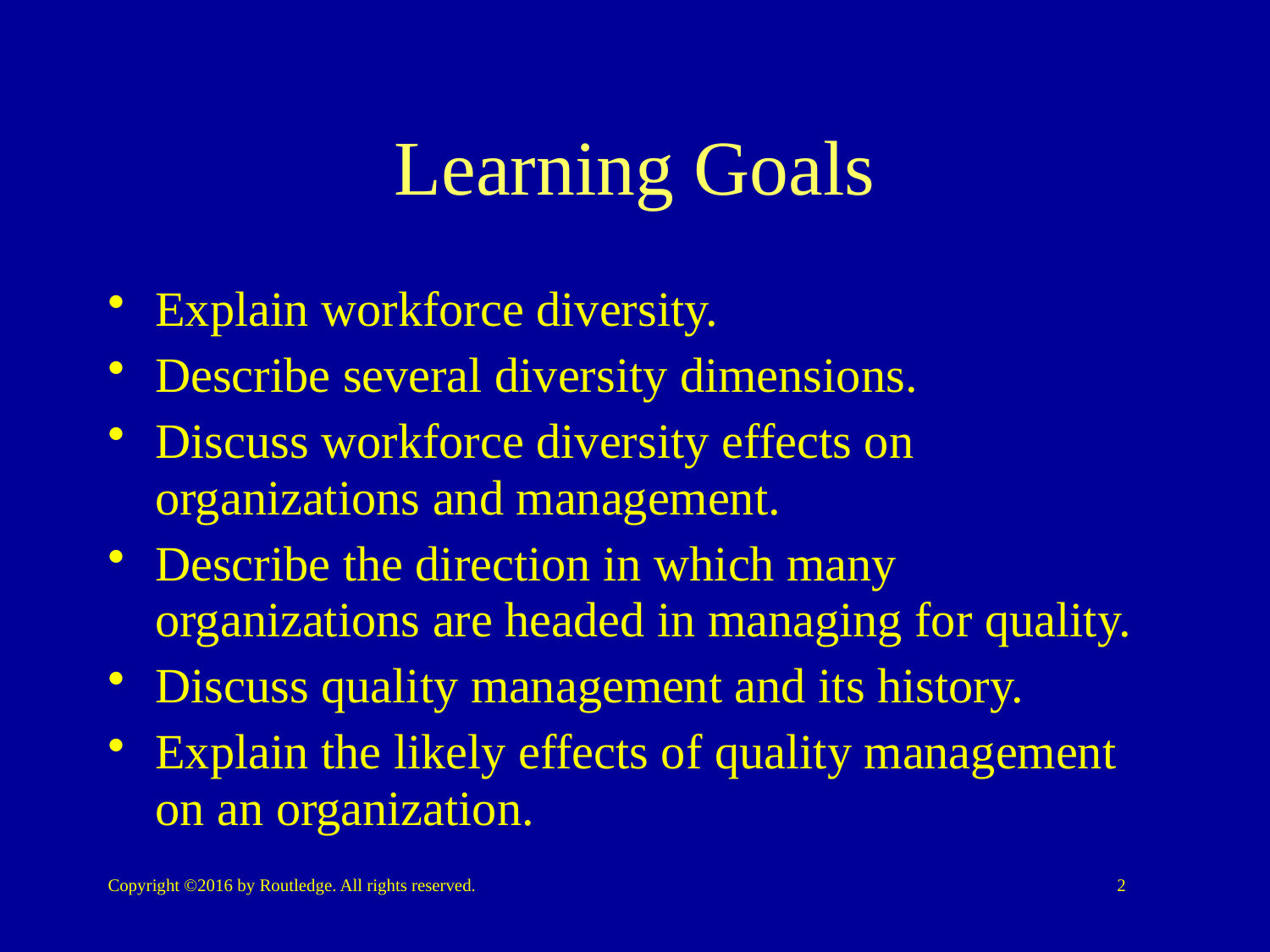

# Learning Goals
Explain workforce diversity.
Describe several diversity dimensions.
Discuss workforce diversity effects on organizations and management.
Describe the direction in which many organizations are headed in managing for quality.
Discuss quality management and its history.
Explain the likely effects of quality management on an organization.
Copyright ©2016 by Routledge. All rights reserved.

2